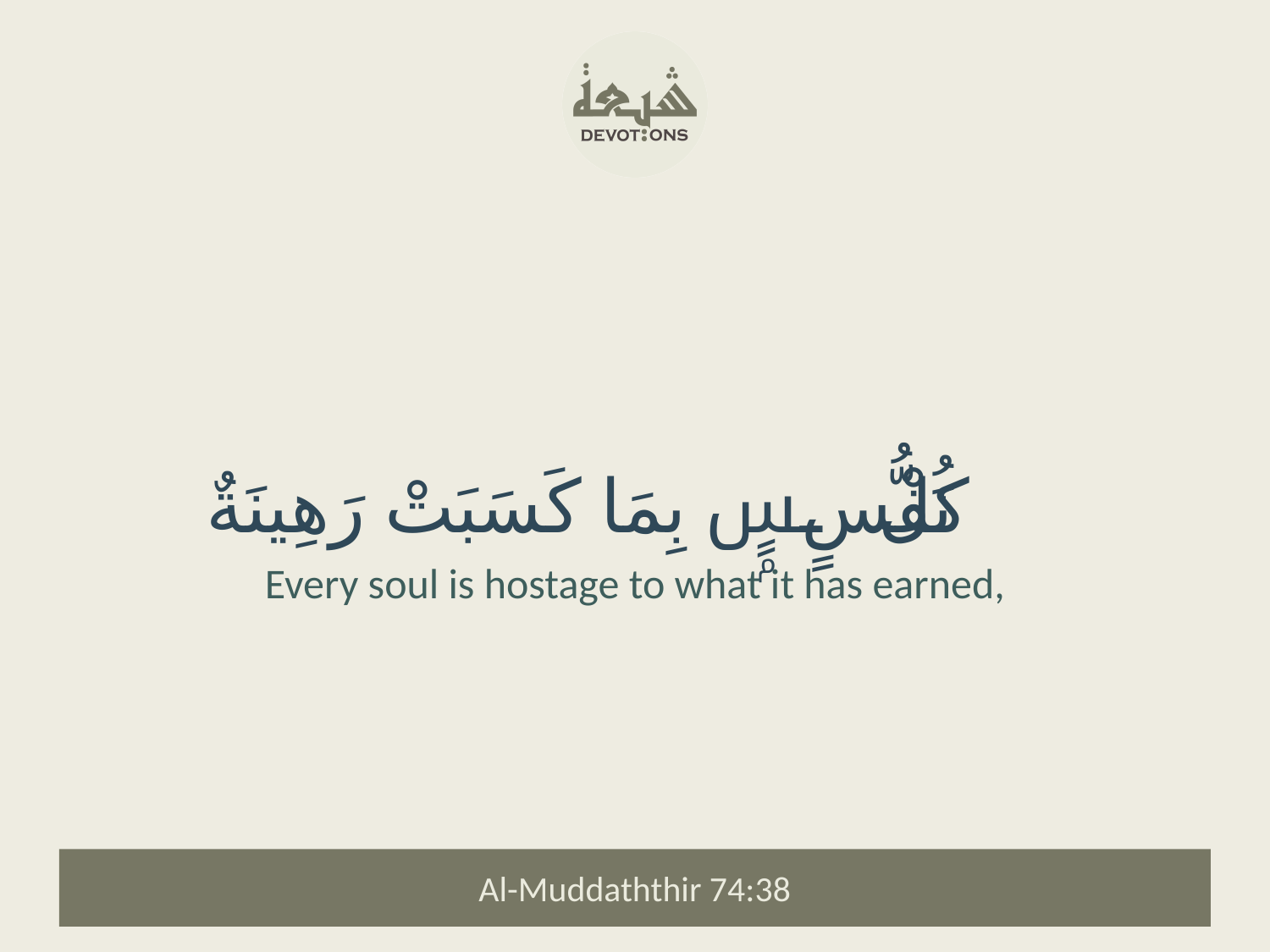

كُلُّ نَفْسٍۭ بِمَا كَسَبَتْ رَهِينَةٌ
Every soul is hostage to what it has earned,
Al-Muddaththir 74:38